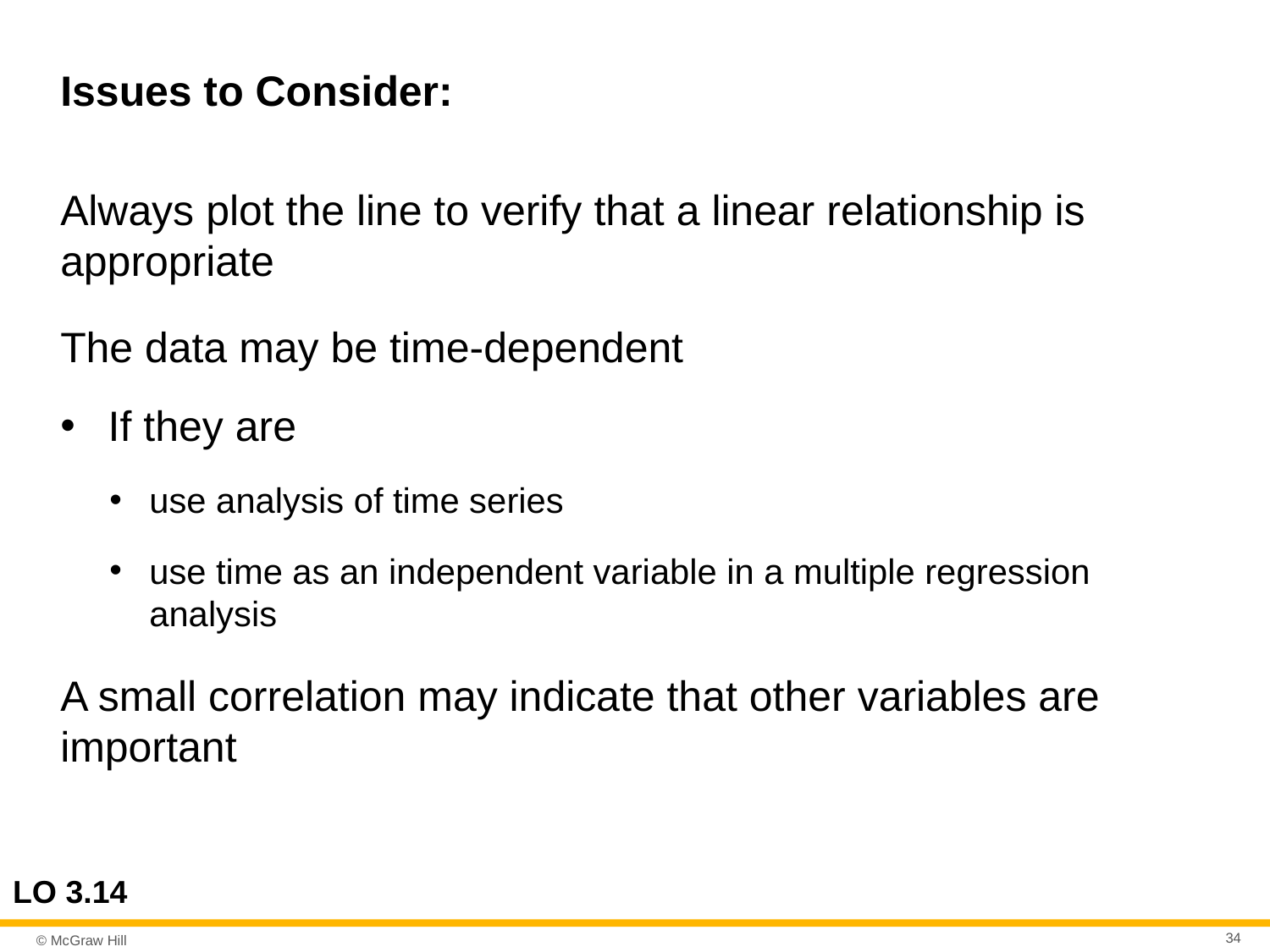

# Issues to Consider:
Always plot the line to verify that a linear relationship is appropriate
The data may be time-dependent
If they are
use analysis of time series
use time as an independent variable in a multiple regression analysis
A small correlation may indicate that other variables are important
LO 3.14